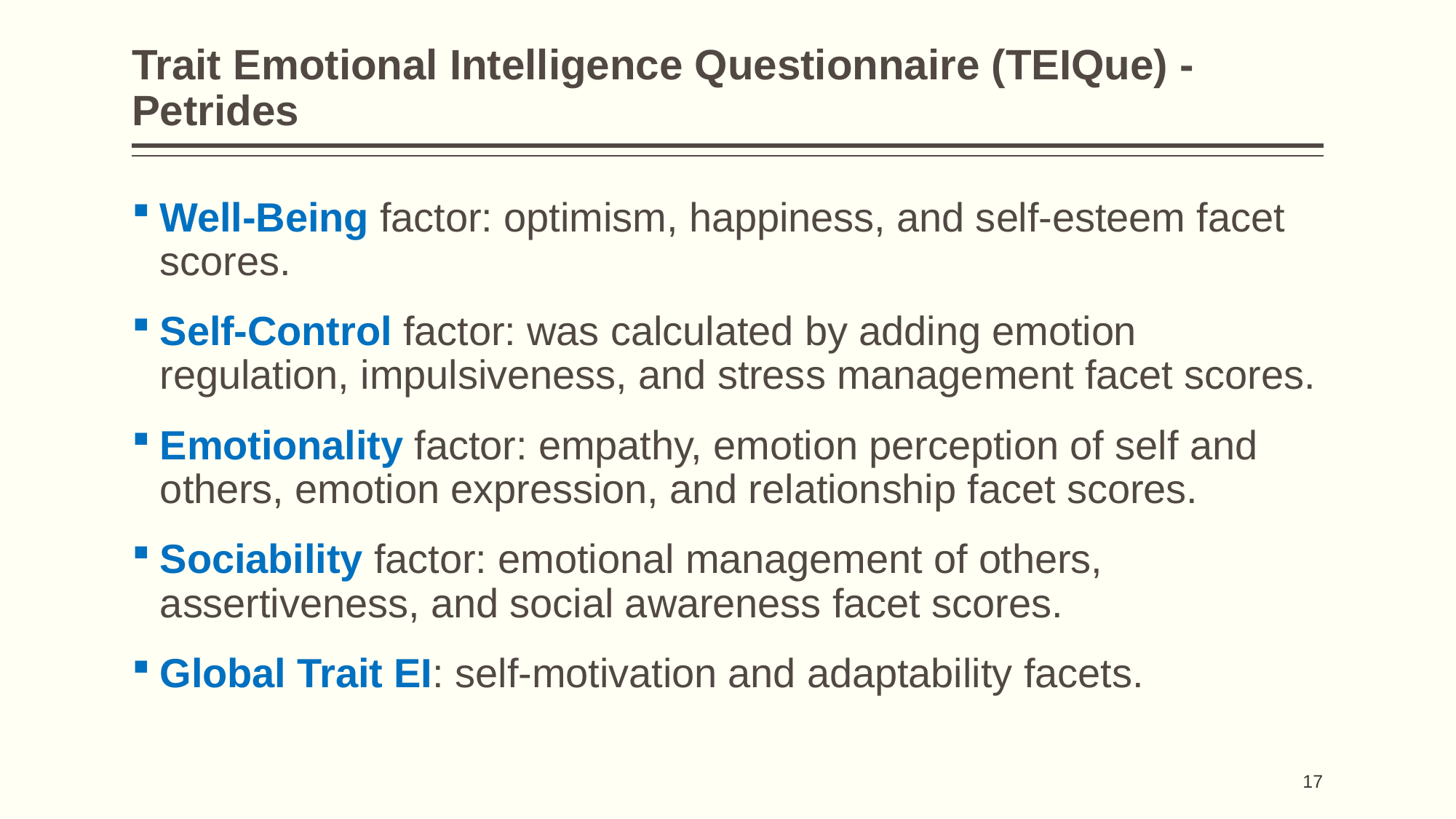

# Trait Emotional Intelligence Questionnaire (TEIQue) - Petrides
Well-Being factor: optimism, happiness, and self-esteem facet scores.
Self-Control factor: was calculated by adding emotion regulation, impulsiveness, and stress management facet scores.
Emotionality factor: empathy, emotion perception of self and others, emotion expression, and relationship facet scores.
Sociability factor: emotional management of others, assertiveness, and social awareness facet scores.
Global Trait EI: self-motivation and adaptability facets.

17